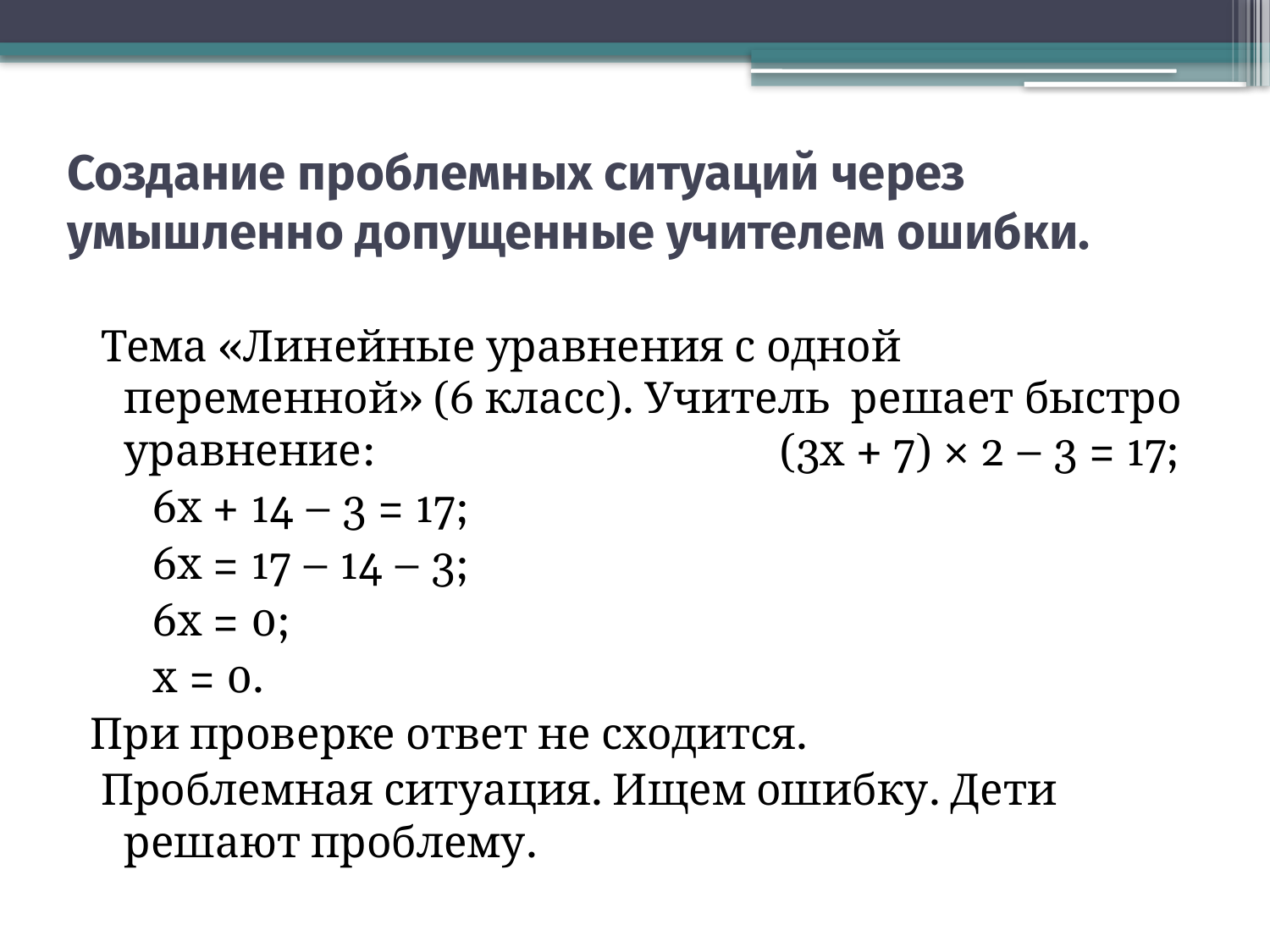

# Создание проблемных ситуаций через умышленно допущенные учителем ошибки.
 Тема «Линейные уравнения с одной переменной» (6 класс). Учитель  решает быстро уравнение:                                       (3х + 7) × 2 – 3 = 17;
      6х + 14 – 3 = 17;
      6х = 17 – 14 – 3;
      6х = 0;
      х = 0.
При проверке ответ не сходится.
 Проблемная ситуация. Ищем ошибку. Дети решают проблему.